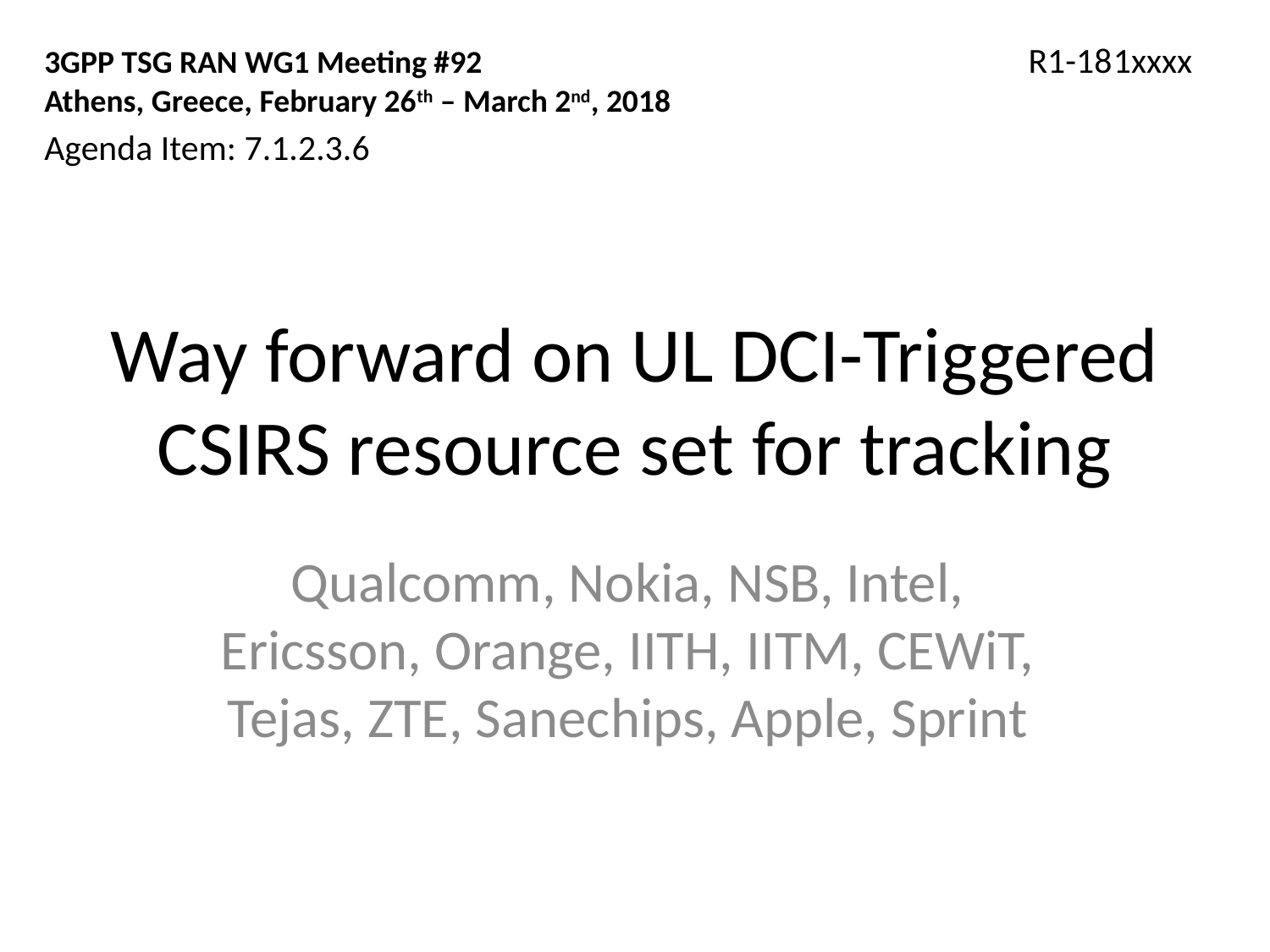

3GPP TSG RAN WG1 Meeting #92                                                                    R1-181xxxx
Athens, Greece, February 26th – March 2nd, 2018
Agenda Item: 7.1.2.3.6

# Way forward on UL DCI-Triggered CSIRS resource set for tracking
Qualcomm, Nokia, NSB, Intel, Ericsson, Orange, IITH, IITM, CEWiT, Tejas, ZTE, Sanechips, Apple, Sprint